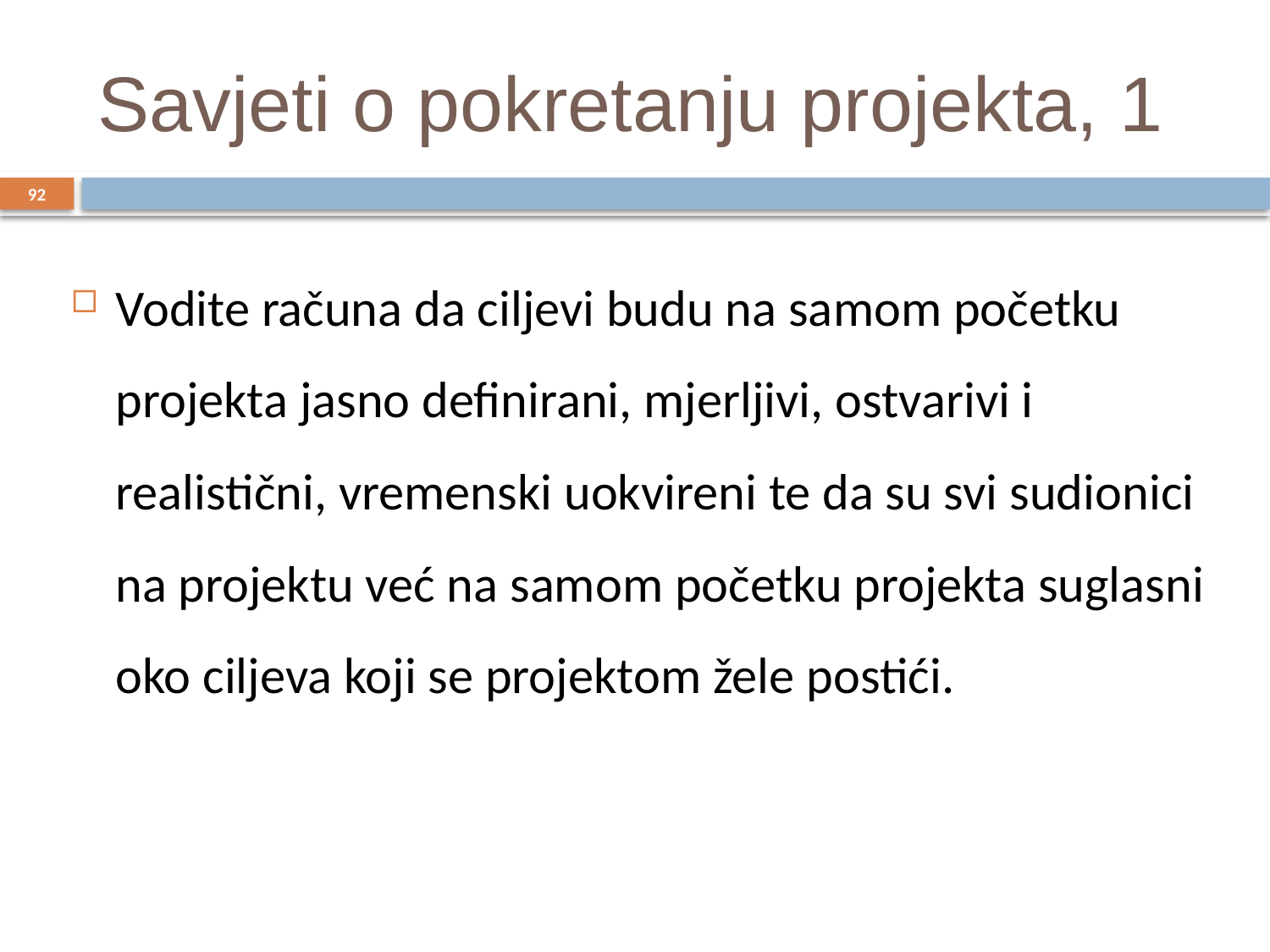

# Savjeti o pokretanju projekta, 1
92
Vodite računa da ciljevi budu na samom početku projekta jasno definirani, mjerljivi, ostvarivi i realistični, vremenski uokvireni te da su svi sudionici na projektu već na samom početku projekta suglasni oko ciljeva koji se projektom žele postići.